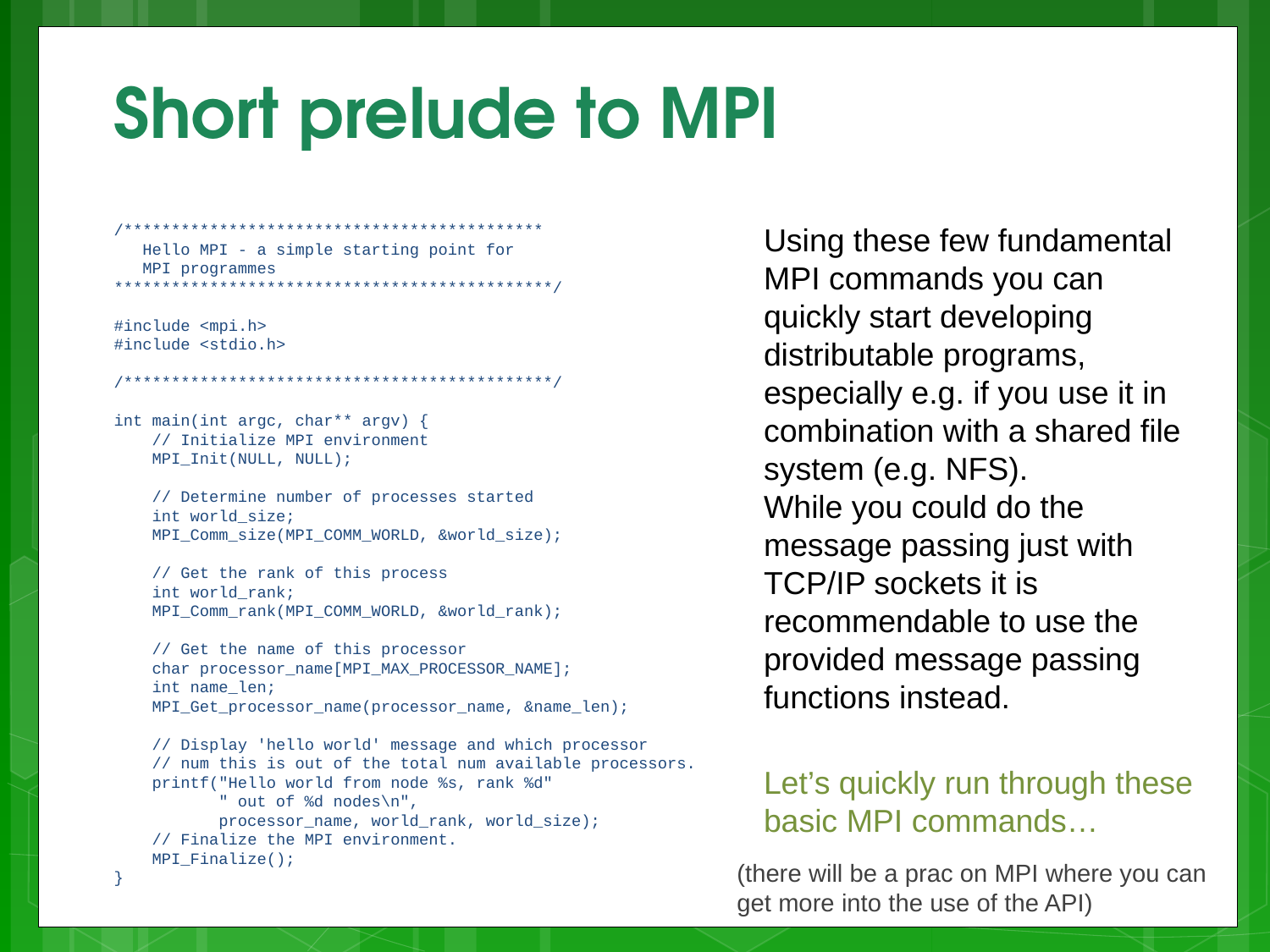

# Short prelude to MPI
/********************************************
   Hello MPI - a simple starting point for
   MPI programmes
**********************************************/

#include <mpi.h>
#include <stdio.h>

/*********************************************/

int main(int argc, char** argv) {
    // Initialize MPI environment
    MPI_Init(NULL, NULL);

    // Determine number of processes started
    int world_size;
    MPI_Comm_size(MPI_COMM_WORLD, &world_size);

    // Get the rank of this process
    int world_rank;
    MPI_Comm_rank(MPI_COMM_WORLD, &world_rank);

    // Get the name of this processor
    char processor_name[MPI_MAX_PROCESSOR_NAME];
    int name_len;
    MPI_Get_processor_name(processor_name, &name_len);

    // Display 'hello world' message and which processor
    // num this is out of the total num available processors.
    printf("Hello world from node %s, rank %d"
           " out of %d nodes\n",
           processor_name, world_rank, world_size);
    // Finalize the MPI environment.
    MPI_Finalize();
}
Using these few fundamental MPI commands you can quickly start developing distributable programs, especially e.g. if you use it in combination with a shared file system (e.g. NFS).
While you could do the message passing just with TCP/IP sockets it is recommendable to use the provided message passing functions instead.
Let’s quickly run through these basic MPI commands…
(there will be a prac on MPI where you can get more into the use of the API)